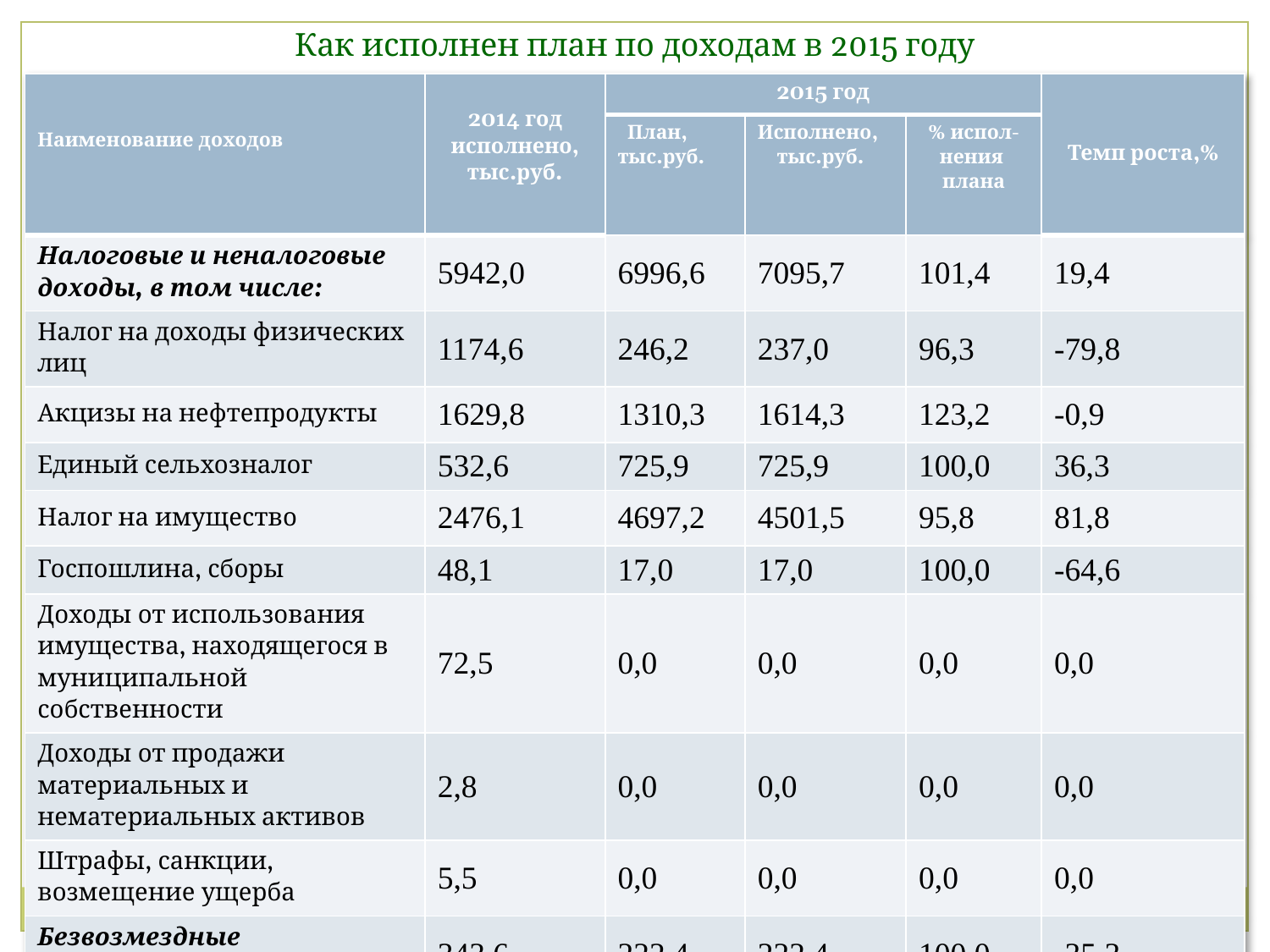

Как исполнен план по доходам в 2015 году
| Наименование доходов | 2014 год исполнено, тыс.руб. | 2015 год |  |  | Темп роста,% |
| --- | --- | --- | --- | --- | --- |
|  |  | План, тыс.руб. | Исполнено, тыс.руб. | % испол- нения плана |  |
| Налоговые и неналоговые доходы, в том числе: | 5942,0 | 6996,6 | 7095,7 | 101,4 | 19,4 |
| Налог на доходы физических лиц | 1174,6 | 246,2 | 237,0 | 96,3 | -79,8 |
| Акцизы на нефтепродукты | 1629,8 | 1310,3 | 1614,3 | 123,2 | -0,9 |
| Единый сельхозналог | 532,6 | 725,9 | 725,9 | 100,0 | 36,3 |
| Налог на имущество | 2476,1 | 4697,2 | 4501,5 | 95,8 | 81,8 |
| Госпошлина, сборы | 48,1 | 17,0 | 17,0 | 100,0 | -64,6 |
| Доходы от использования имущества, находящегося в муниципальной собственности | 72,5 | 0,0 | 0,0 | 0,0 | 0,0 |
| Доходы от продажи материальных и нематериальных активов | 2,8 | 0,0 | 0,0 | 0,0 | 0,0 |
| Штрафы, санкции, возмещение ущерба | 5,5 | 0,0 | 0,0 | 0,0 | 0,0 |
| Безвозмездные поступления | 343,6 | 222,4 | 222,4 | 100,0 | -35,3 |
| Доходы, всего | 6285,6 | 7219,0 | 7318,1 | 101,4 | 16,4 |